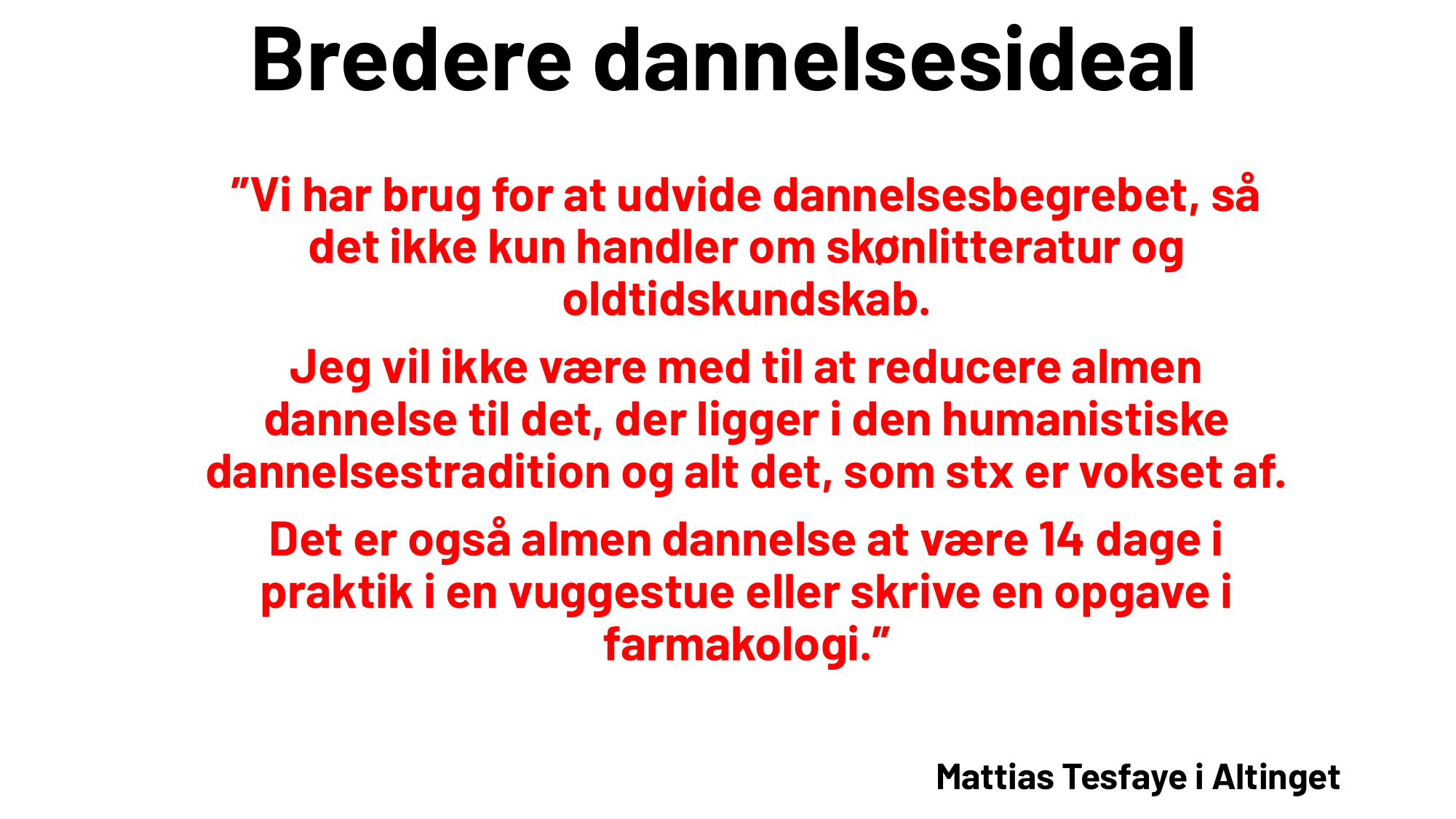

# Bredere dannelsesideal
”Vi har brug for at udvide dannelsesbegrebet, så det ikke kun handler om skønlitteratur og oldtidskundskab.
Jeg vil ikke være med til at reducere almen dannelse til det, der ligger i den humanistiske dannelsestradition og alt det, som stx er vokset af.
Det er også almen dannelse at være 14 dage i praktik i en vuggestue eller skrive en opgave i farmakologi.”
Mattias Tesfaye i Altinget